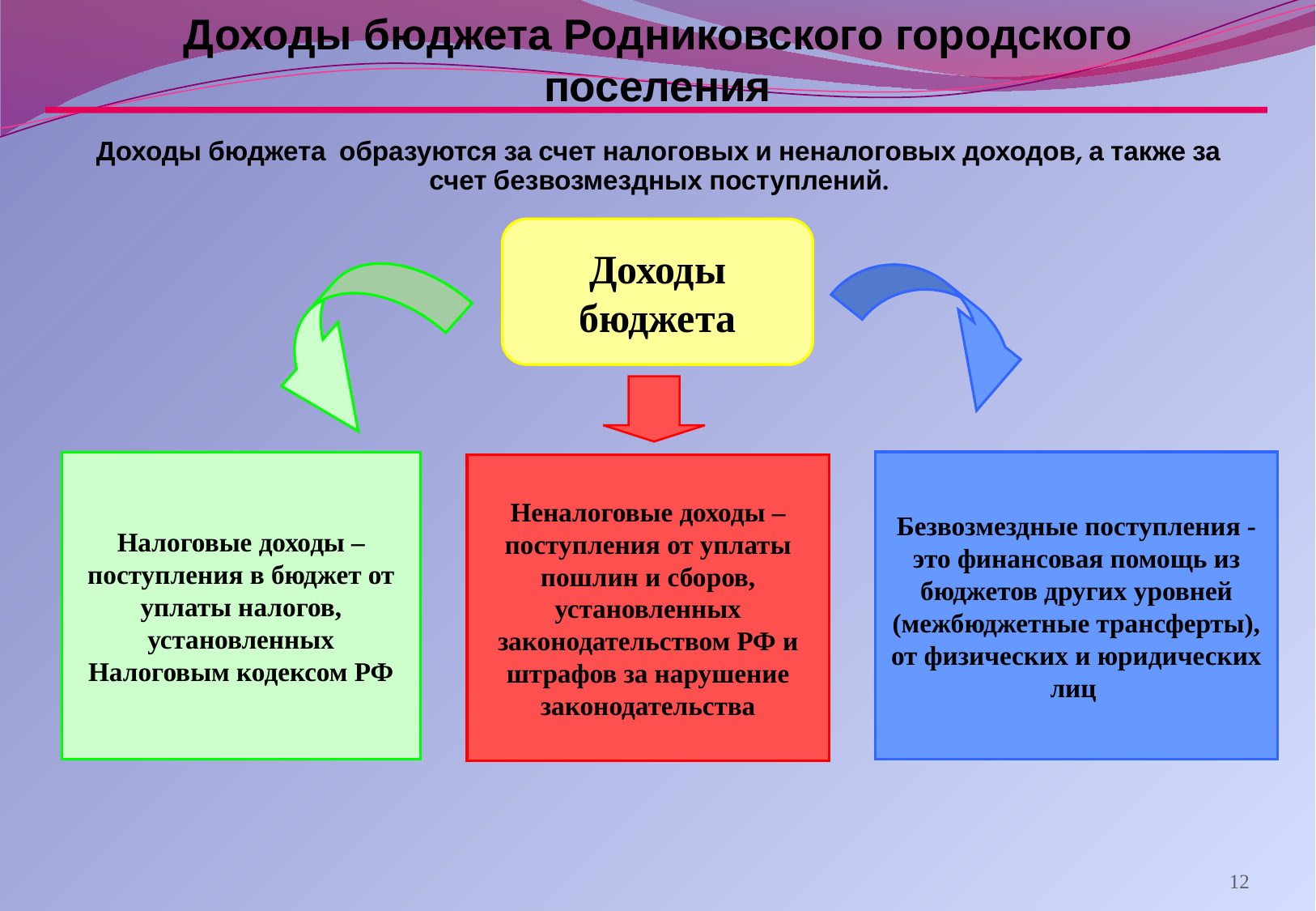

# Доходы бюджета Родниковского городского поселения

Доходы бюджета  образуются за счет налоговых и неналоговых доходов, а также за счет безвозмездных поступлений.
Доходы бюджета

Безвозмездные поступления - это финансовая помощь из бюджетов других уровней (межбюджетные трансферты), от физических и юридических лиц
Налоговые доходы – поступления в бюджет от уплаты налогов, установленных Налоговым кодексом РФ
Неналоговые доходы – поступления от уплаты пошлин и сборов, установленных законодательством РФ и штрафов за нарушение законодательства
12